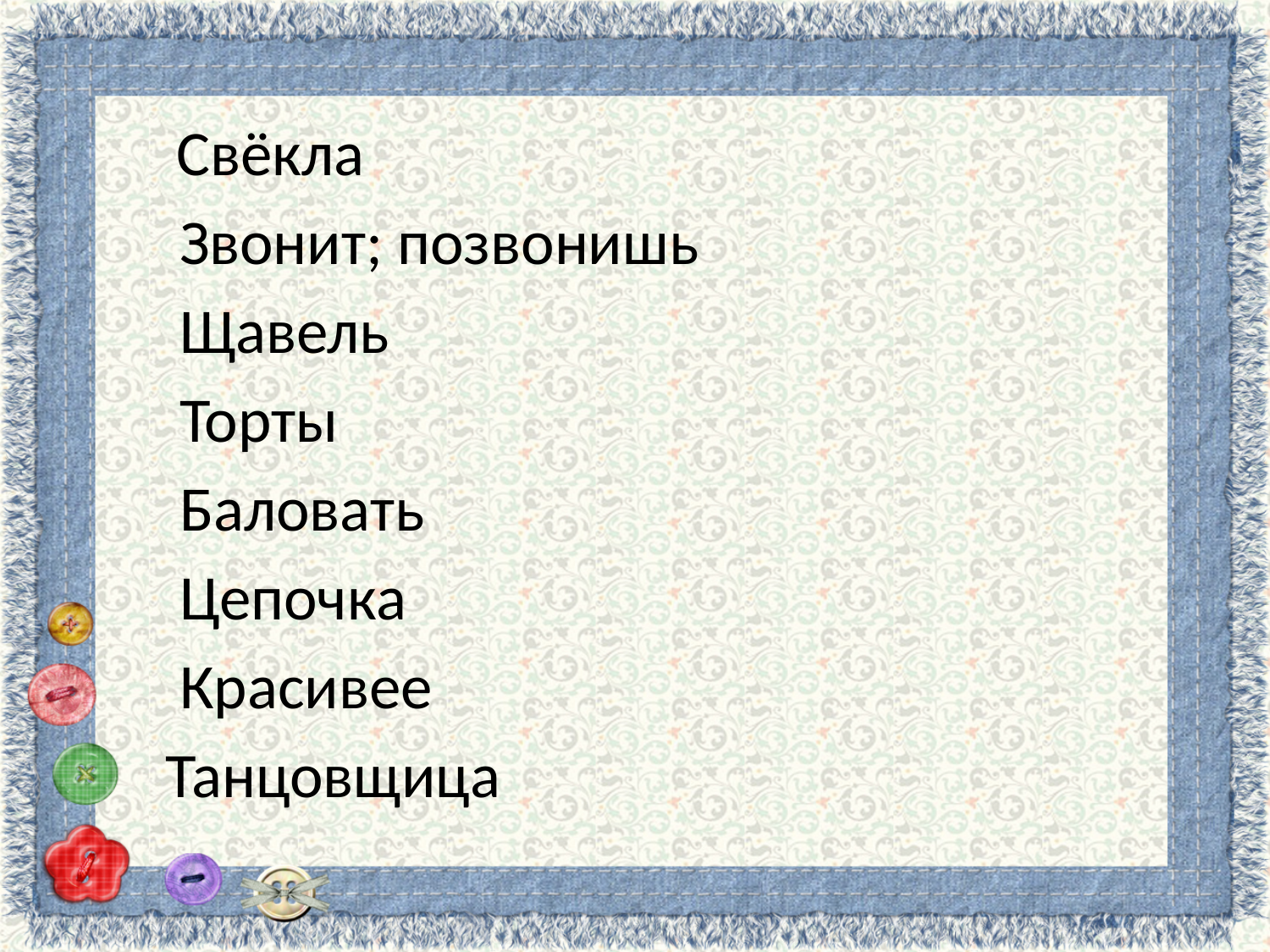

#
     Свёкла
     Звонит; позвонишь
     Щавель
     Торты
     Баловать
     Цепочка
     Красивее
    Танцовщица